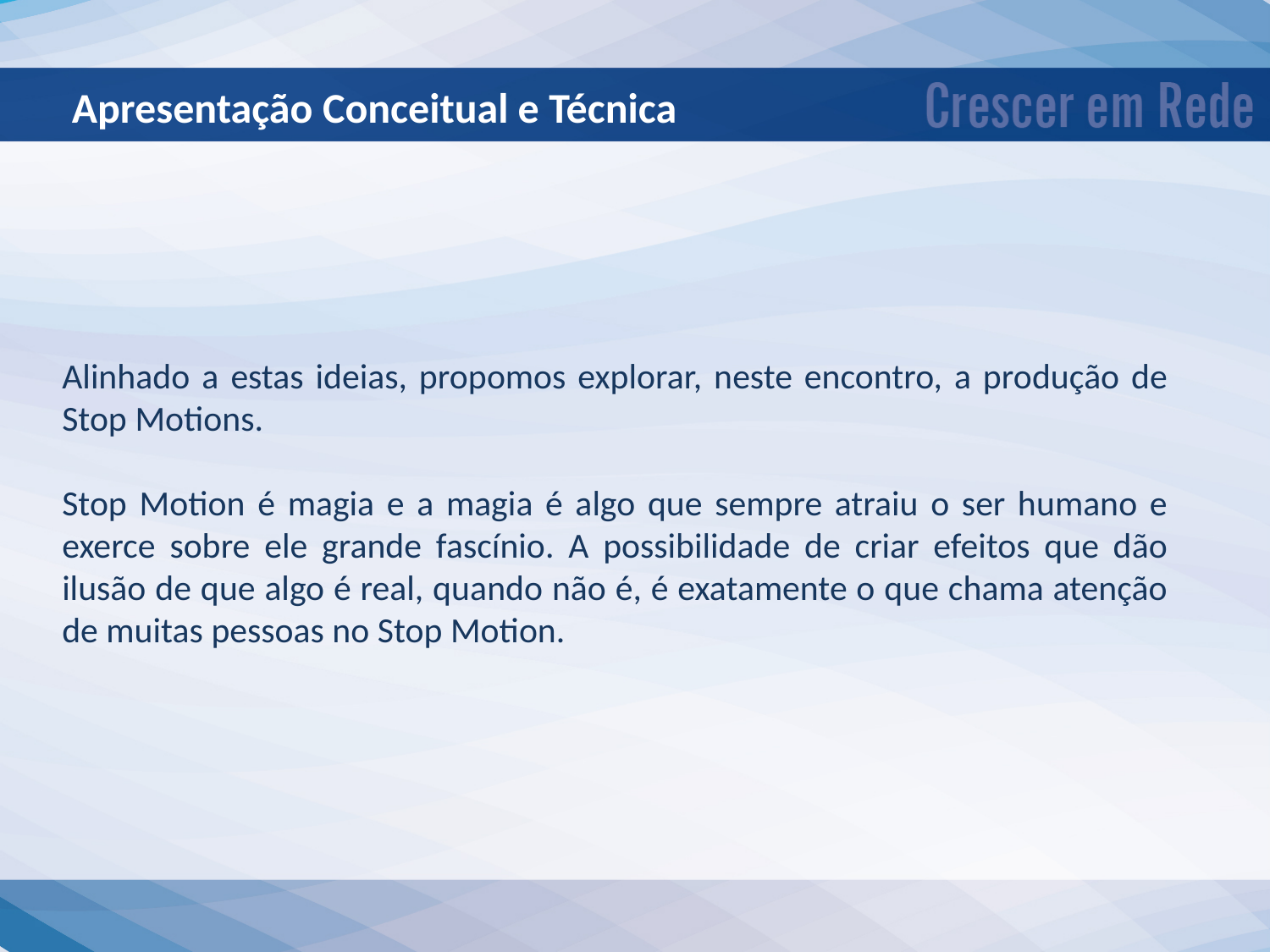

Apresentação Conceitual e Técnica
Alinhado a estas ideias, propomos explorar, neste encontro, a produção de Stop Motions.

Stop Motion é magia e a magia é algo que sempre atraiu o ser humano e exerce sobre ele grande fascínio. A possibilidade de criar efeitos que dão ilusão de que algo é real, quando não é, é exatamente o que chama atenção de muitas pessoas no Stop Motion.